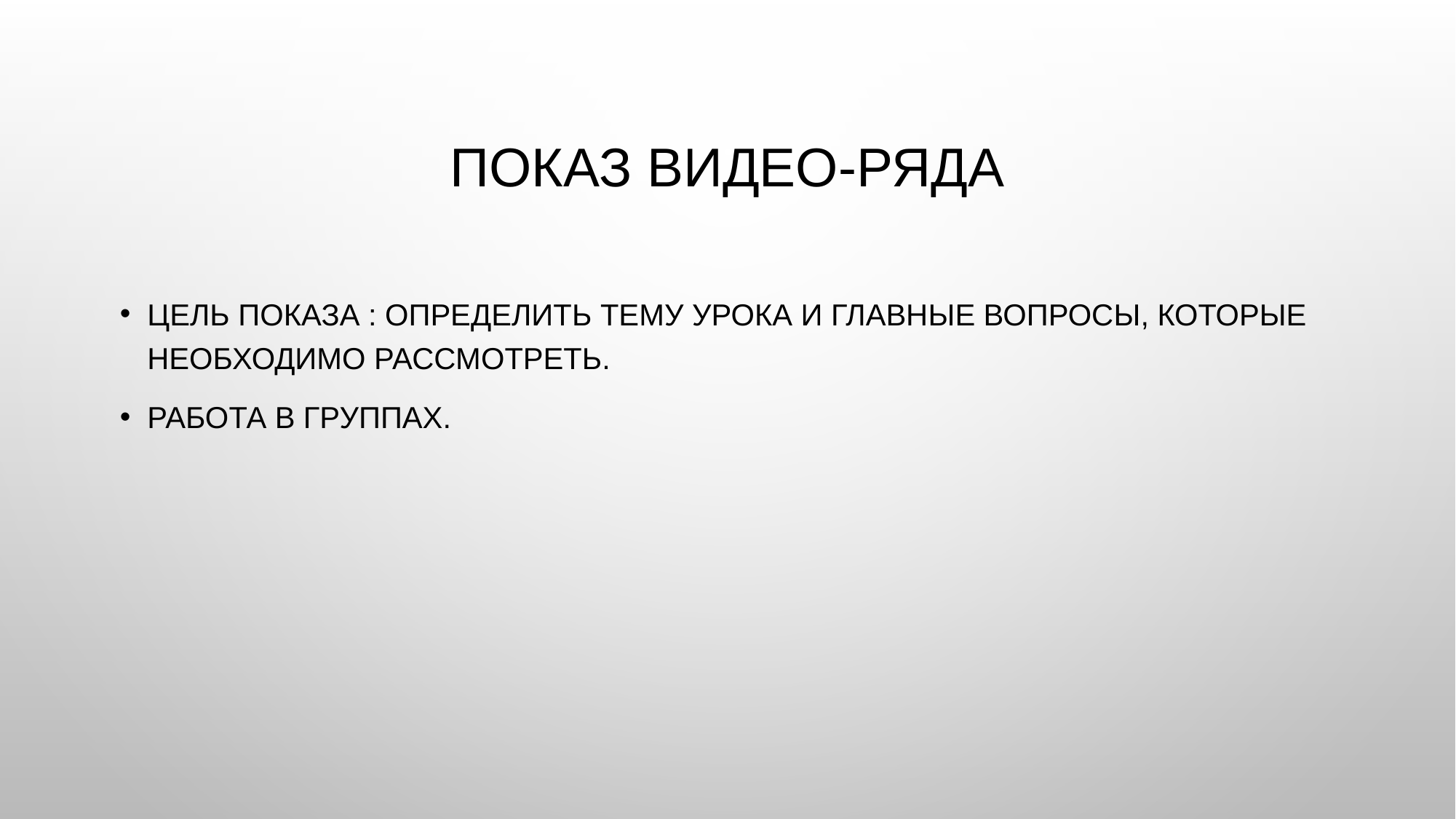

# Показ видео-ряда
Цель показа : Определить тему урока и главные вопросы, которые необходимо рассмотреть.
Работа в группах.